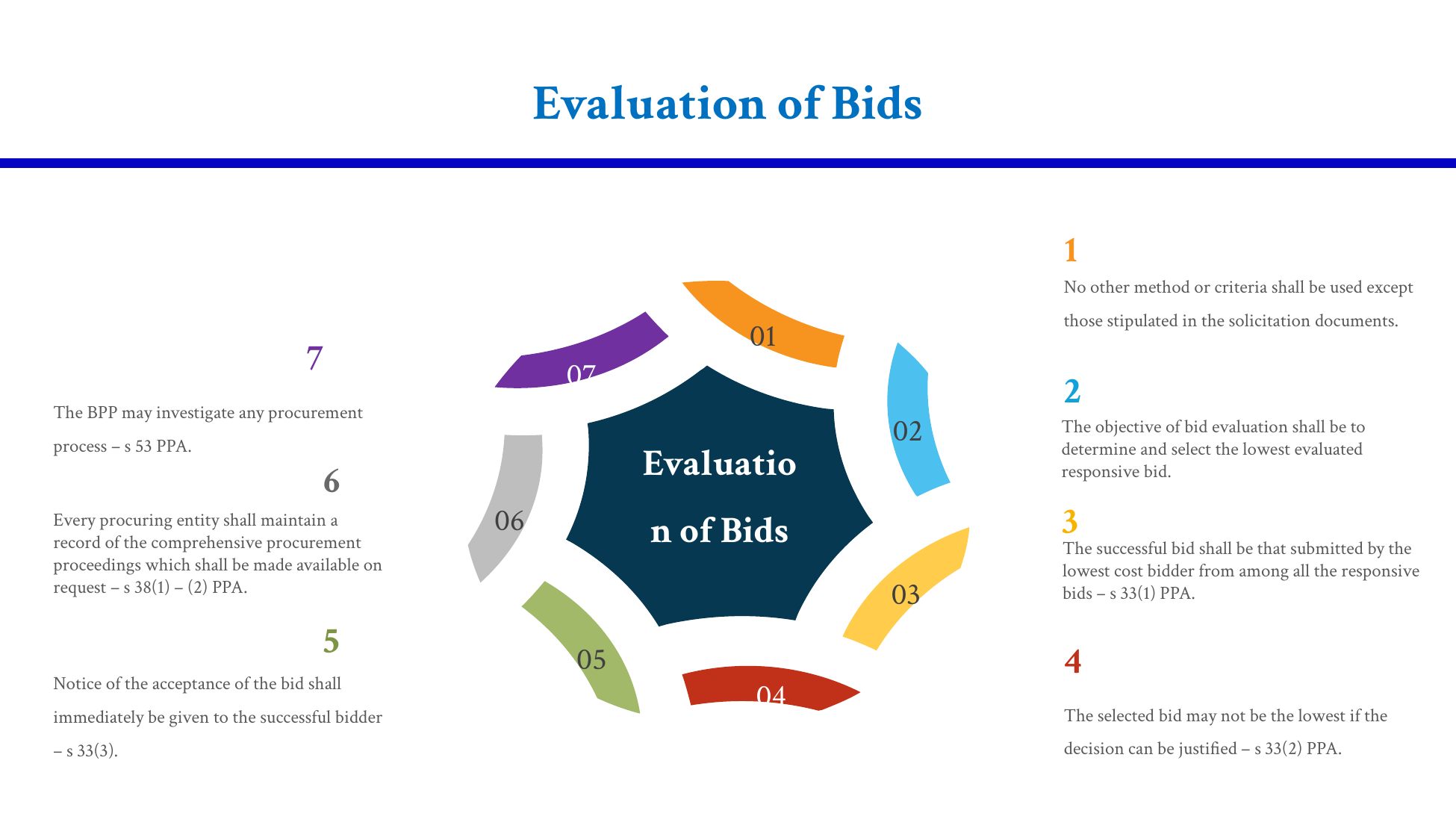

Evaluation of Bids
1
No other method or criteria shall be used except those stipulated in the solicitation documents.
01
07
02

06
03
05
04
7
The BPP may investigate any procurement process – s 53 PPA.
2
The objective of bid evaluation shall be to determine and select the lowest evaluated responsive bid.
Evaluation of Bids
6
Every procuring entity shall maintain a record of the comprehensive procurement proceedings which shall be made available on request – s 38(1) – (2) PPA.
3
The successful bid shall be that submitted by the lowest cost bidder from among all the responsive bids – s 33(1) PPA.
5
Notice of the acceptance of the bid shall immediately be given to the successful bidder – s 33(3).
4
The selected bid may not be the lowest if the decision can be justified – s 33(2) PPA.